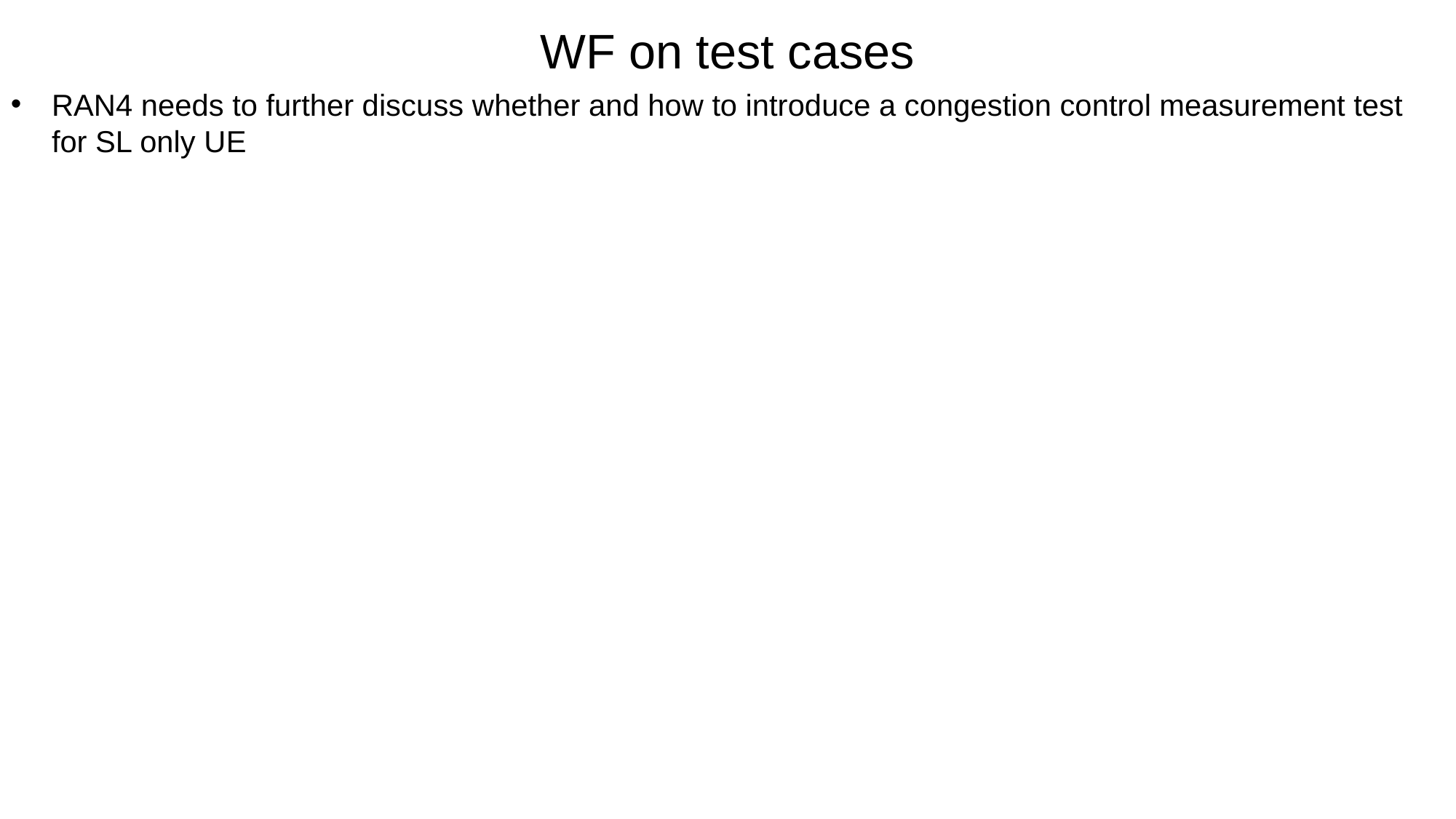

WF on test cases
RAN4 needs to further discuss whether and how to introduce a congestion control measurement test for SL only UE